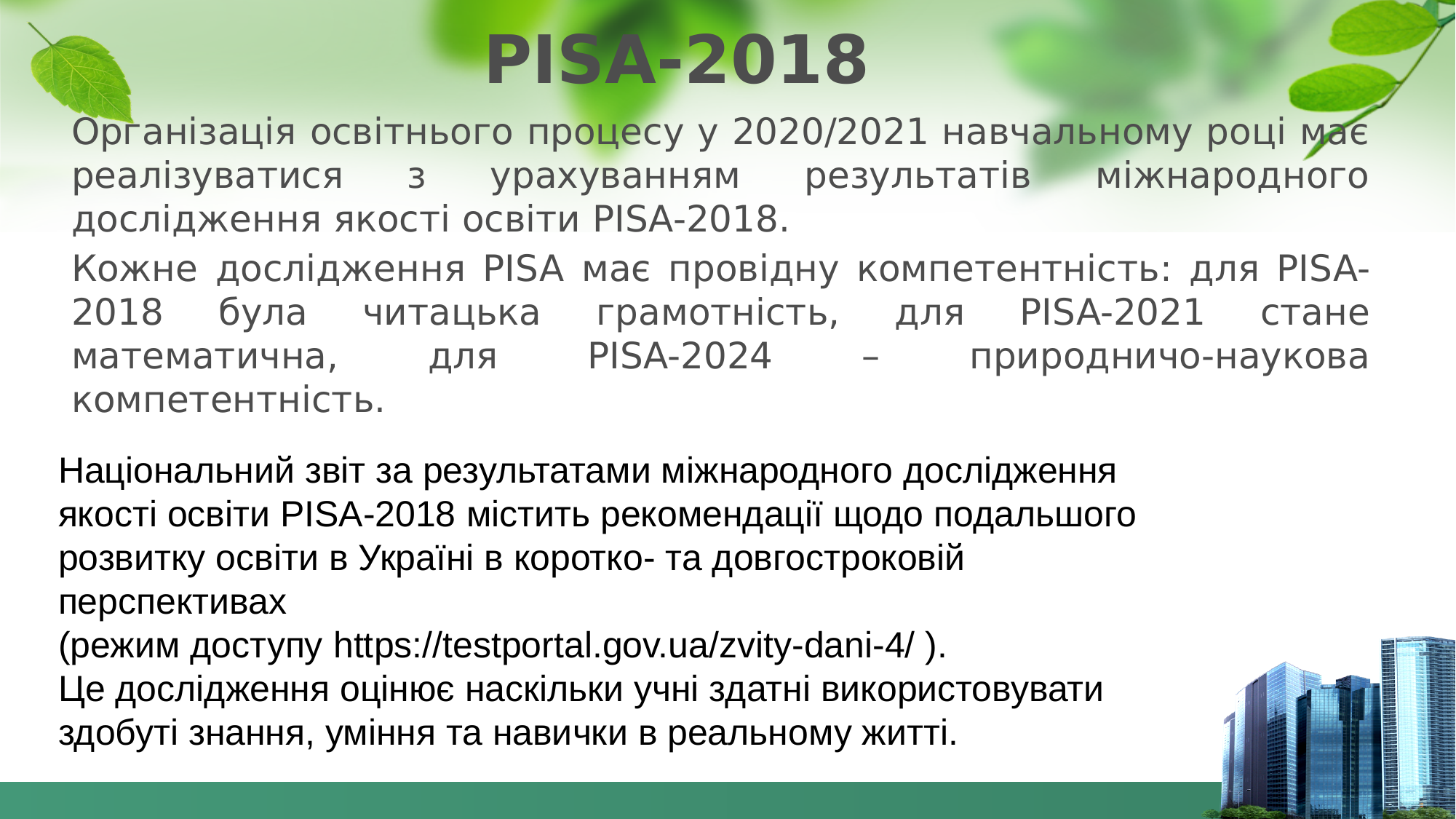

PISA-2018
Організація освітнього процесу у 2020/2021 навчальному році має реалізуватися з урахуванням результатів міжнародного дослідження якості освіти PISA-2018.
Кожне дослідження PISA має провідну компетентність: для PISA-2018 була читацька грамотність, для PISA-2021 стане математична, для PISA-2024 – природничо-наукова компетентність.

Національний звіт за результатами міжнародного дослідження якості освіти PISA-2018 містить рекомендації щодо подальшого розвитку освіти в Україні в коротко- та довгостроковій перспективах
(режим доступу https://testportal.gov.ua/zvity-dani-4/ ).
Це дослідження оцінює наскільки учні здатні використовувати здобуті знання, уміння та навички в реальному житті.